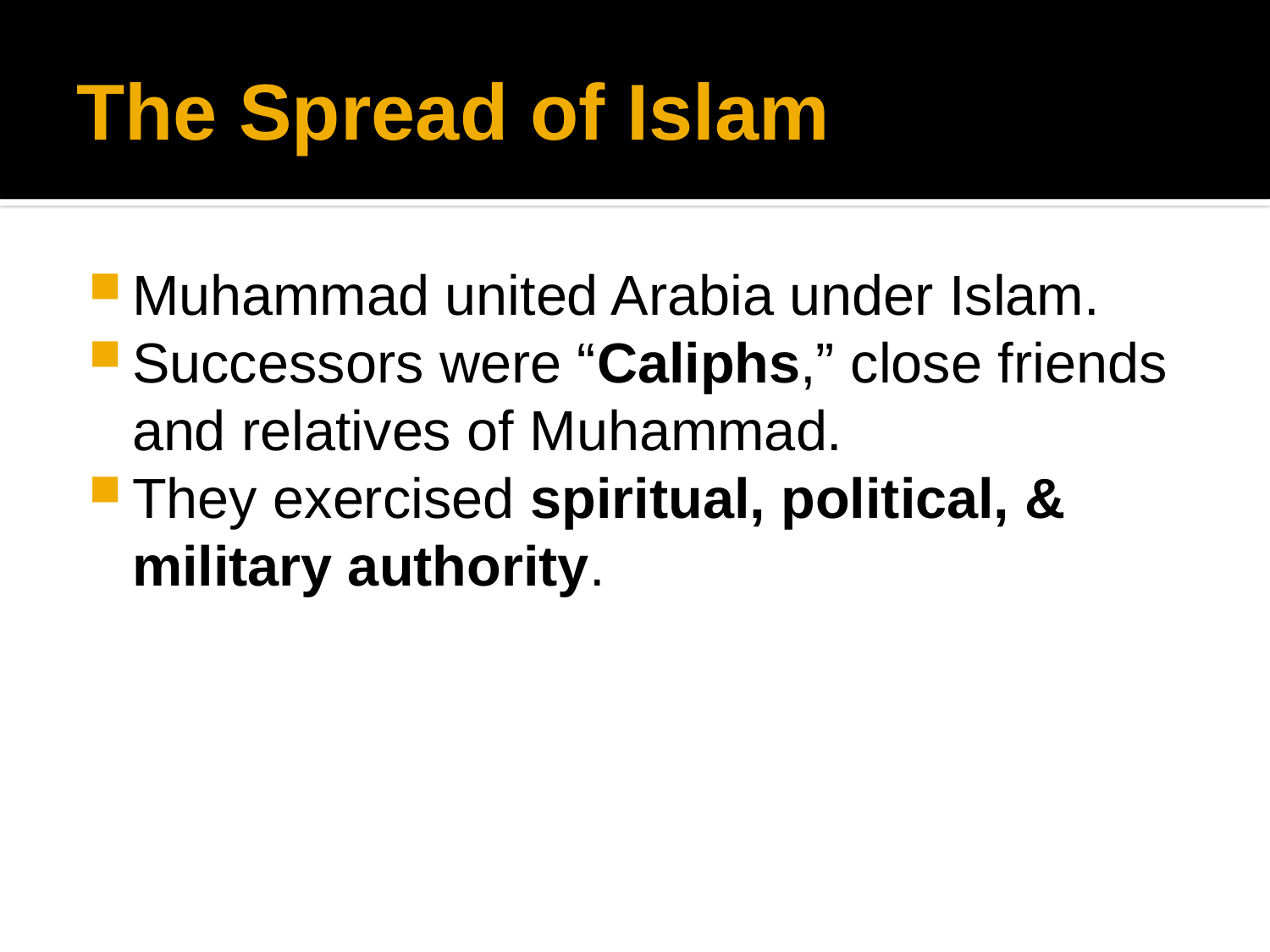

# The Spread of Islam
Muhammad united Arabia under Islam.
Successors were “Caliphs,” close friends and relatives of Muhammad.
They exercised spiritual, political, & military authority.